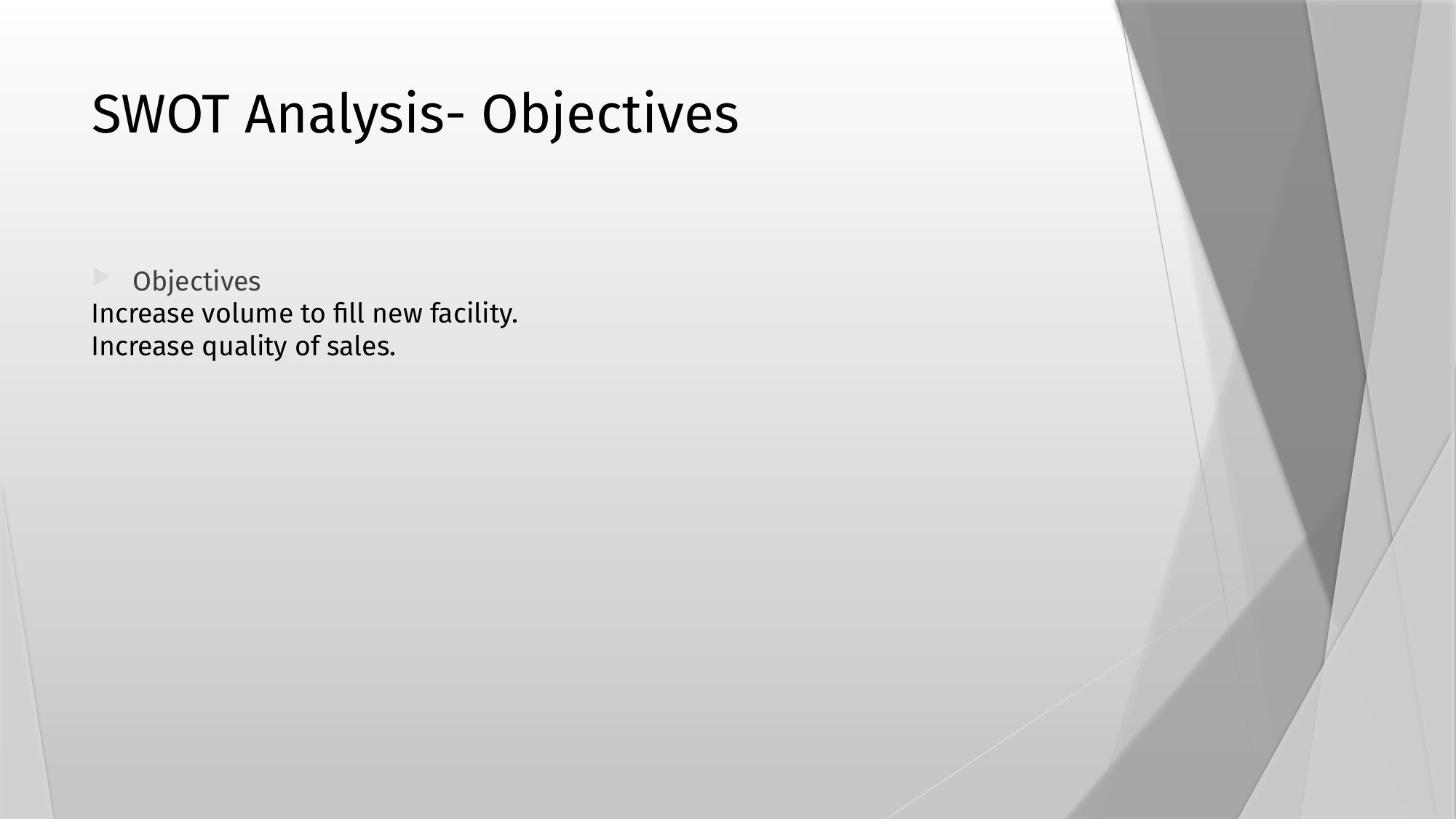

# SWOT Analysis- Objectives
Objectives

Increase volume to fill new facility.
Increase quality of sales.